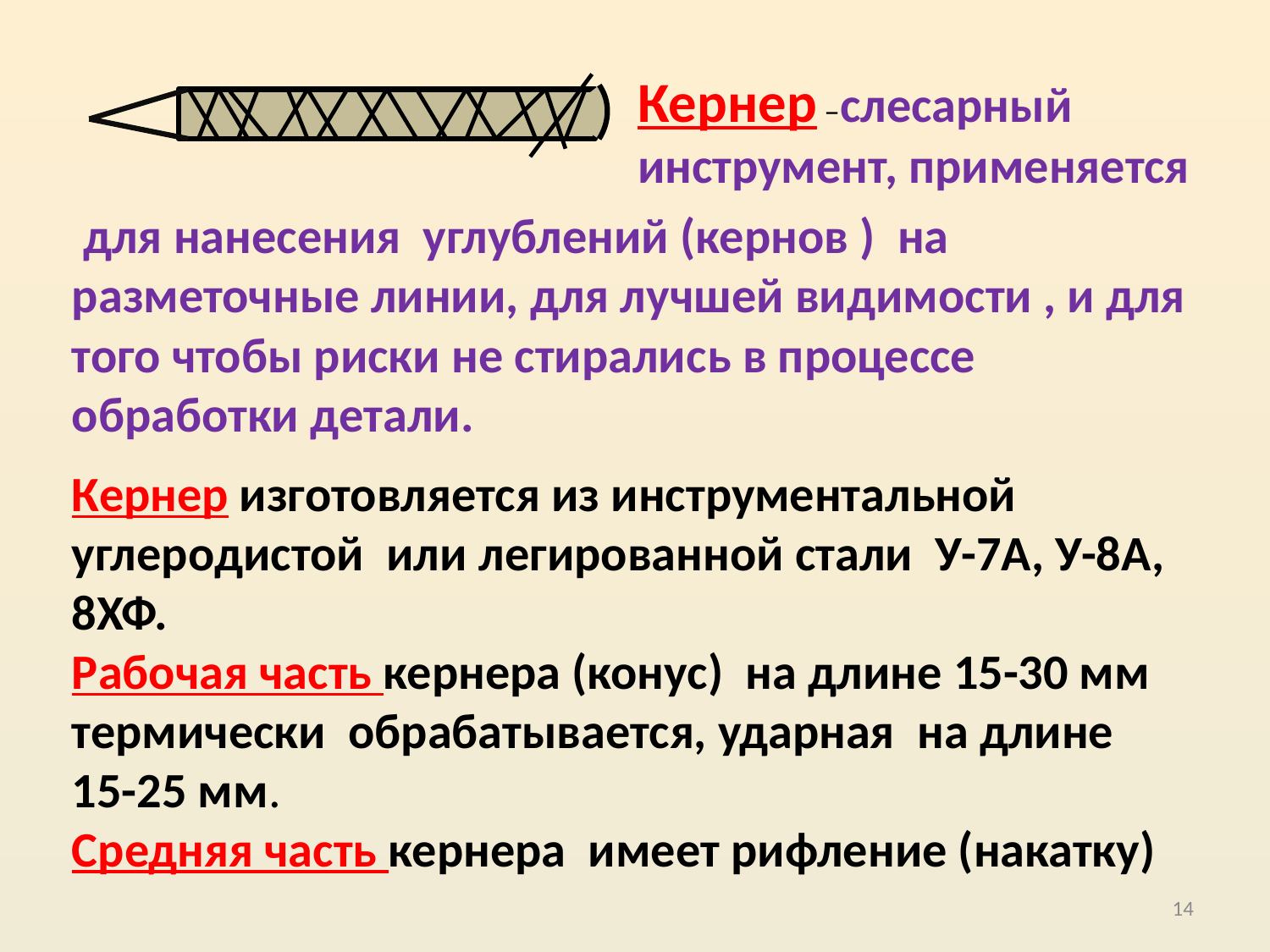

Кернер –слесарный инструмент, применяется

 для нанесения  углублений (кернов )  на разметочные линии, для лучшей видимости , и для того чтобы риски не стирались в процессе обработки детали.

Кернер изготовляется из инструментальной углеродистой  или легированной стали  У-7А, У-8А, 8ХФ.
Рабочая часть кернера (конус)  на длине 15-30 мм термически  обрабатывается, ударная  на длине 15-25 мм.
Средняя часть кернера  имеет рифление (накатку)

14